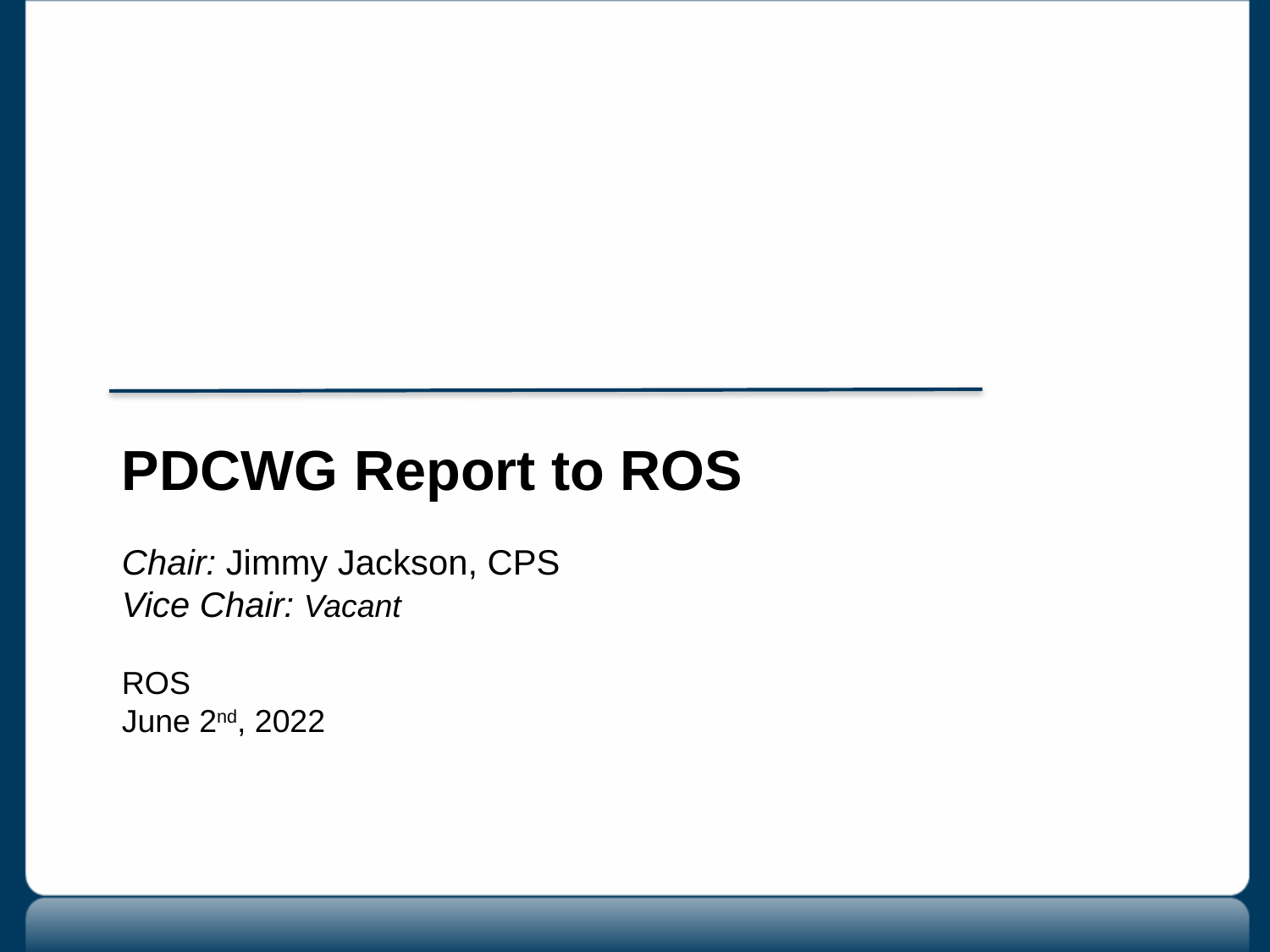

PDCWG Report to ROS

Chair: Jimmy Jackson, CPS
Vice Chair: Vacant

ROS
June 2nd, 2022